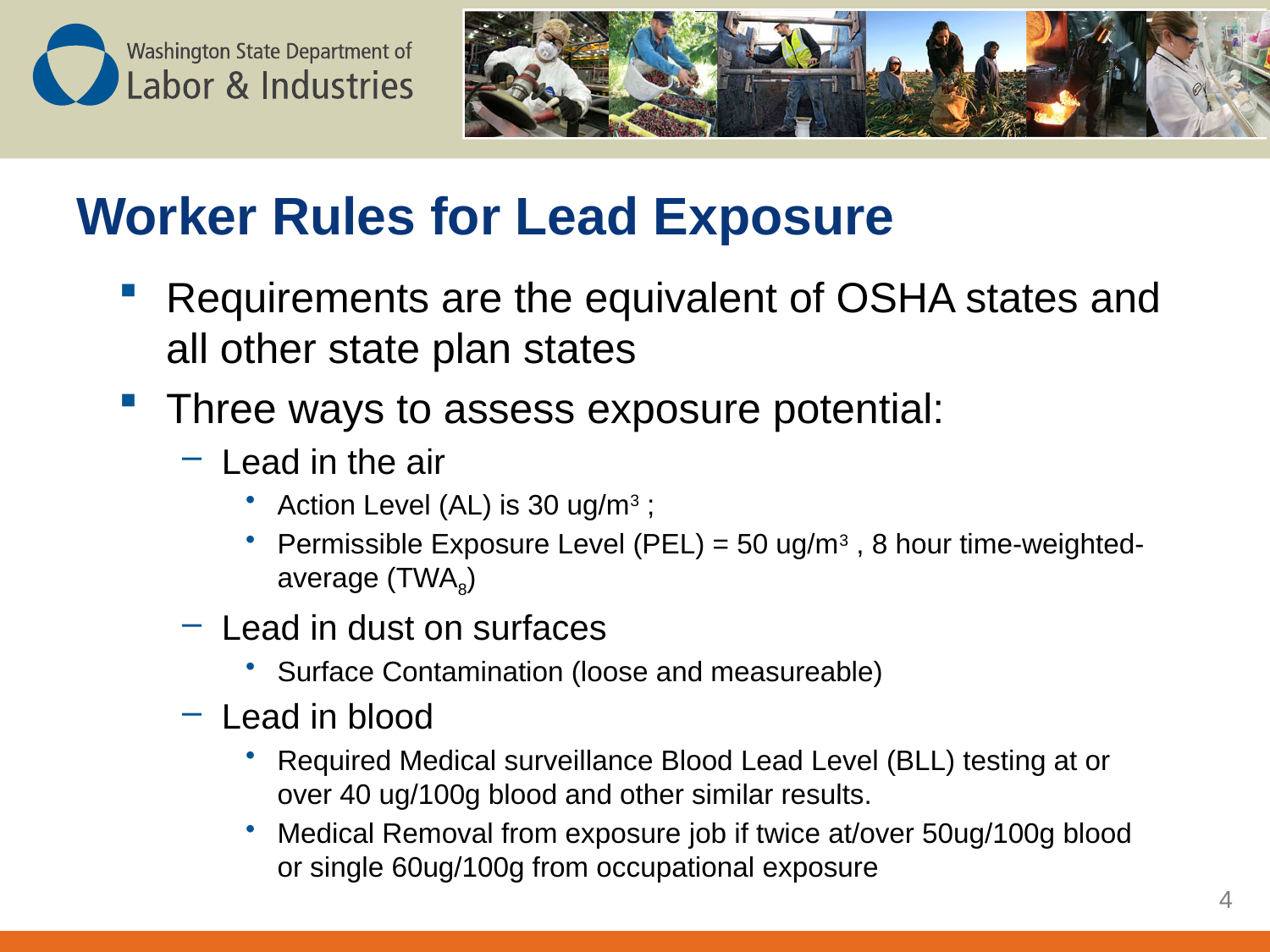

# Worker Rules for Lead Exposure
Requirements are the equivalent of OSHA states and all other state plan states
Three ways to assess exposure potential:
Lead in the air
Action Level (AL) is 30 ug/m3 ;
Permissible Exposure Level (PEL) = 50 ug/m3 , 8 hour time-weighted-average (TWA8)
Lead in dust on surfaces
Surface Contamination (loose and measureable)
Lead in blood
Required Medical surveillance Blood Lead Level (BLL) testing at or over 40 ug/100g blood and other similar results.
Medical Removal from exposure job if twice at/over 50ug/100g blood or single 60ug/100g from occupational exposure
4